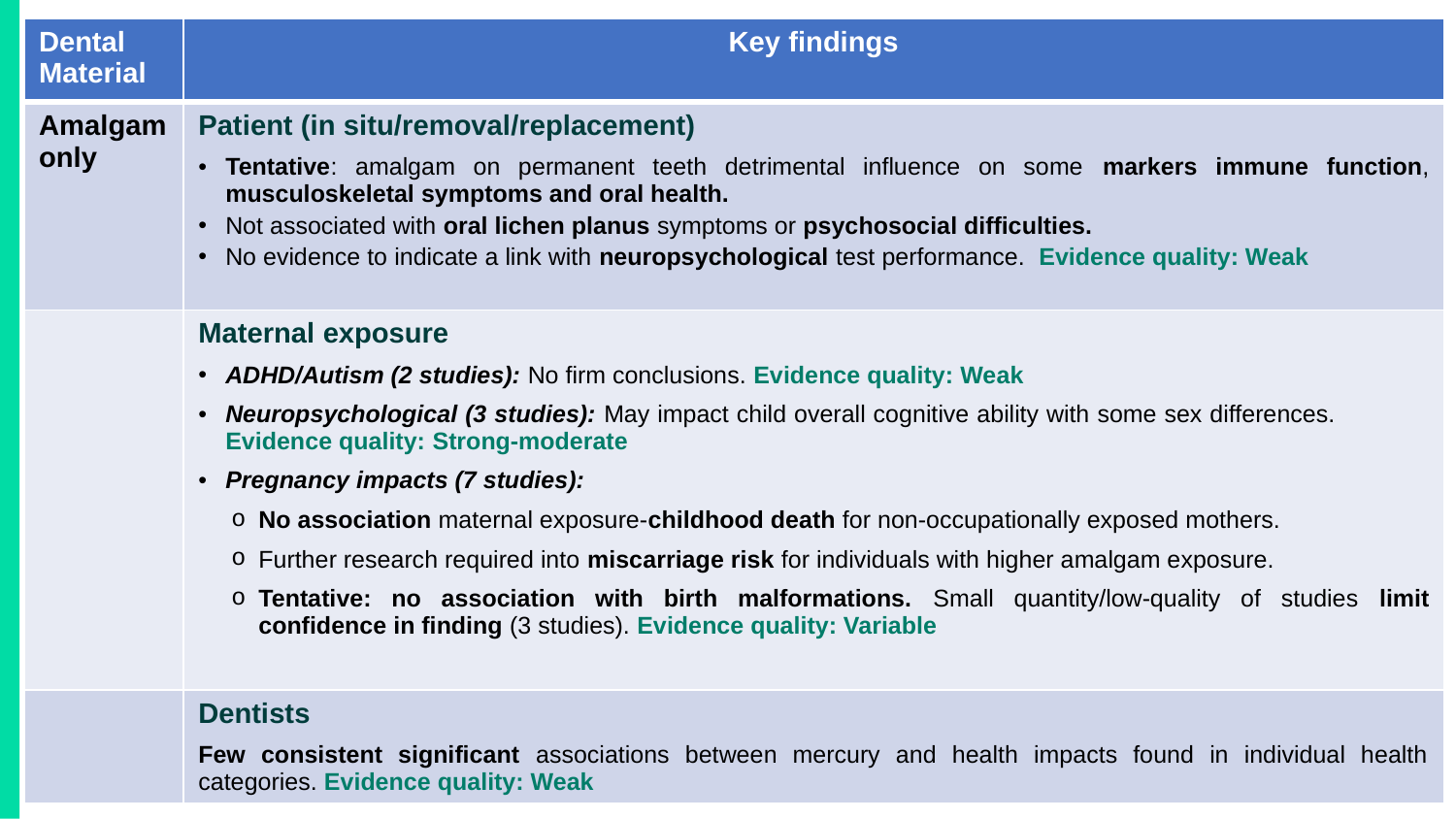

| Dental Material | Key findings |
| --- | --- |
| Amalgam only | Patient (in situ/removal/replacement) Tentative: amalgam on permanent teeth detrimental influence on some markers immune function, musculoskeletal symptoms and oral health. Not associated with oral lichen planus symptoms or psychosocial difficulties. No evidence to indicate a link with neuropsychological test performance. Evidence quality: Weak |
|  | Maternal exposure ADHD/Autism (2 studies): No firm conclusions. Evidence quality: Weak Neuropsychological (3 studies): May impact child overall cognitive ability with some sex differences. Evidence quality: Strong-moderate Pregnancy impacts (7 studies): No association maternal exposure-childhood death for non-occupationally exposed mothers. Further research required into miscarriage risk for individuals with higher amalgam exposure. Tentative: no association with birth malformations. Small quantity/low-quality of studies limit confidence in finding (3 studies). Evidence quality: Variable |
|  | Dentists Few consistent significant associations between mercury and health impacts found in individual health categories. Evidence quality: Weak |